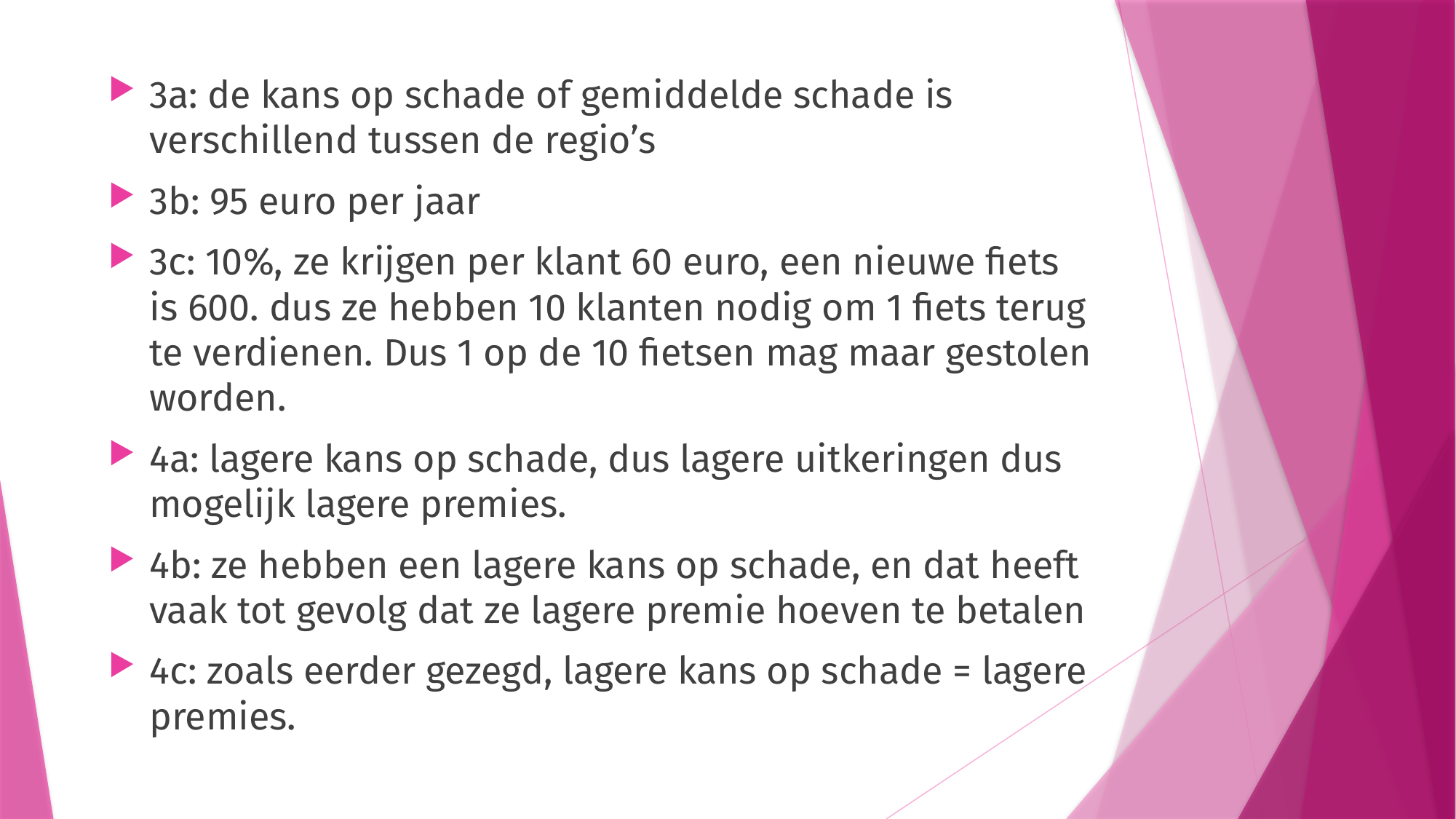

3a: de kans op schade of gemiddelde schade is verschillend tussen de regio’s
3b: 95 euro per jaar
3c: 10%, ze krijgen per klant 60 euro, een nieuwe fiets is 600. dus ze hebben 10 klanten nodig om 1 fiets terug te verdienen. Dus 1 op de 10 fietsen mag maar gestolen worden.
4a: lagere kans op schade, dus lagere uitkeringen dus mogelijk lagere premies.
4b: ze hebben een lagere kans op schade, en dat heeft vaak tot gevolg dat ze lagere premie hoeven te betalen
4c: zoals eerder gezegd, lagere kans op schade = lagere premies.